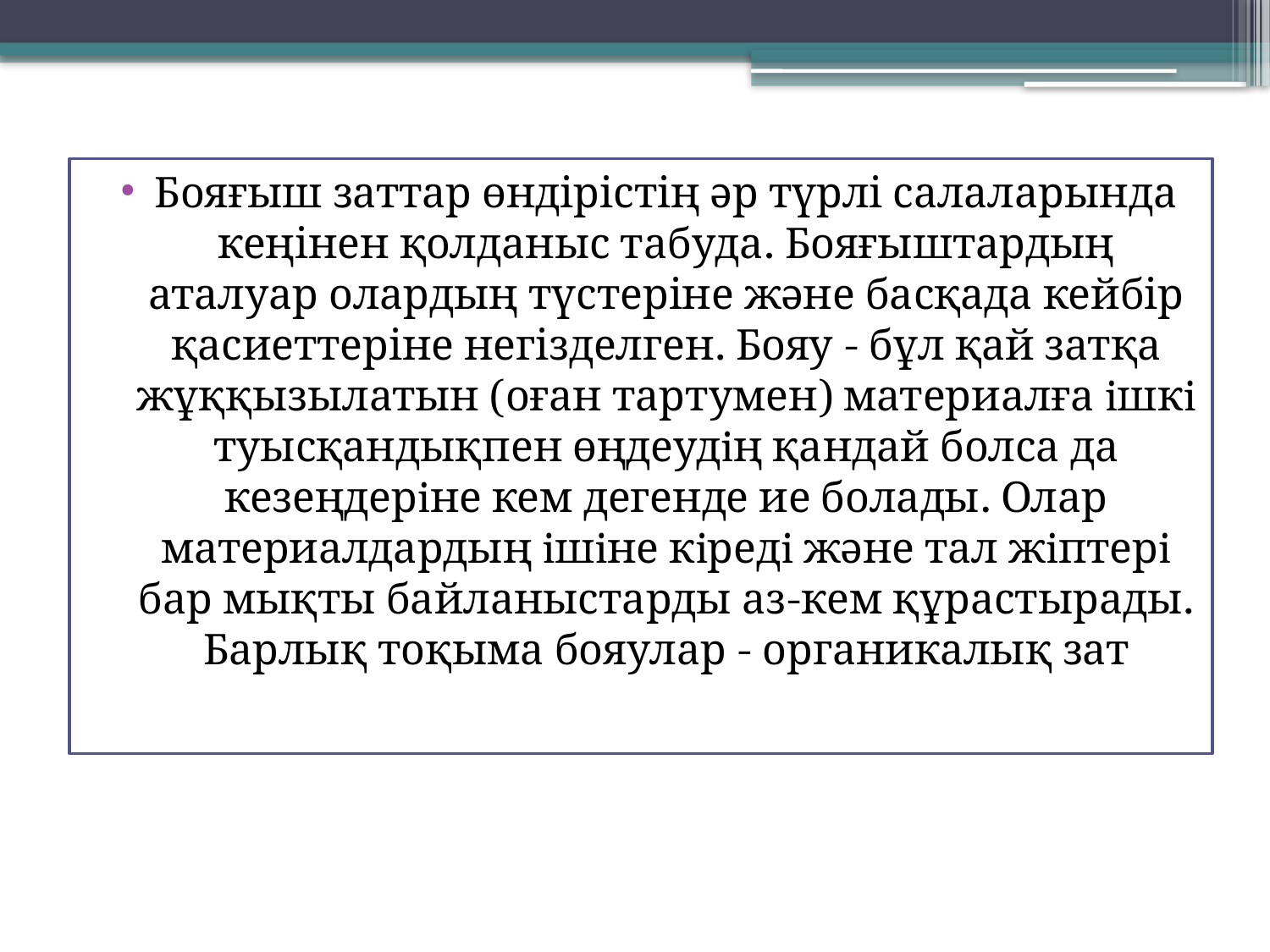

Бояғыш заттар өндірістің әр түрлі салаларында кеңінен қолданыс табуда. Бояғыштардың аталуар олардың түстеріне және басқада кейбір қасиеттеріне негізделген. Бояу - бұл қай затқа жұққызылатын (оған тартумен) материалға iшкi туысқандықпен өңдеудiң қандай болса да кезеңдерiне кем дегенде ие болады. Олар материалдардың iшiне кiредi және тал жiптерi бар мықты байланыстарды аз-кем құрастырады. Барлық тоқыма бояулар - органикалық зат